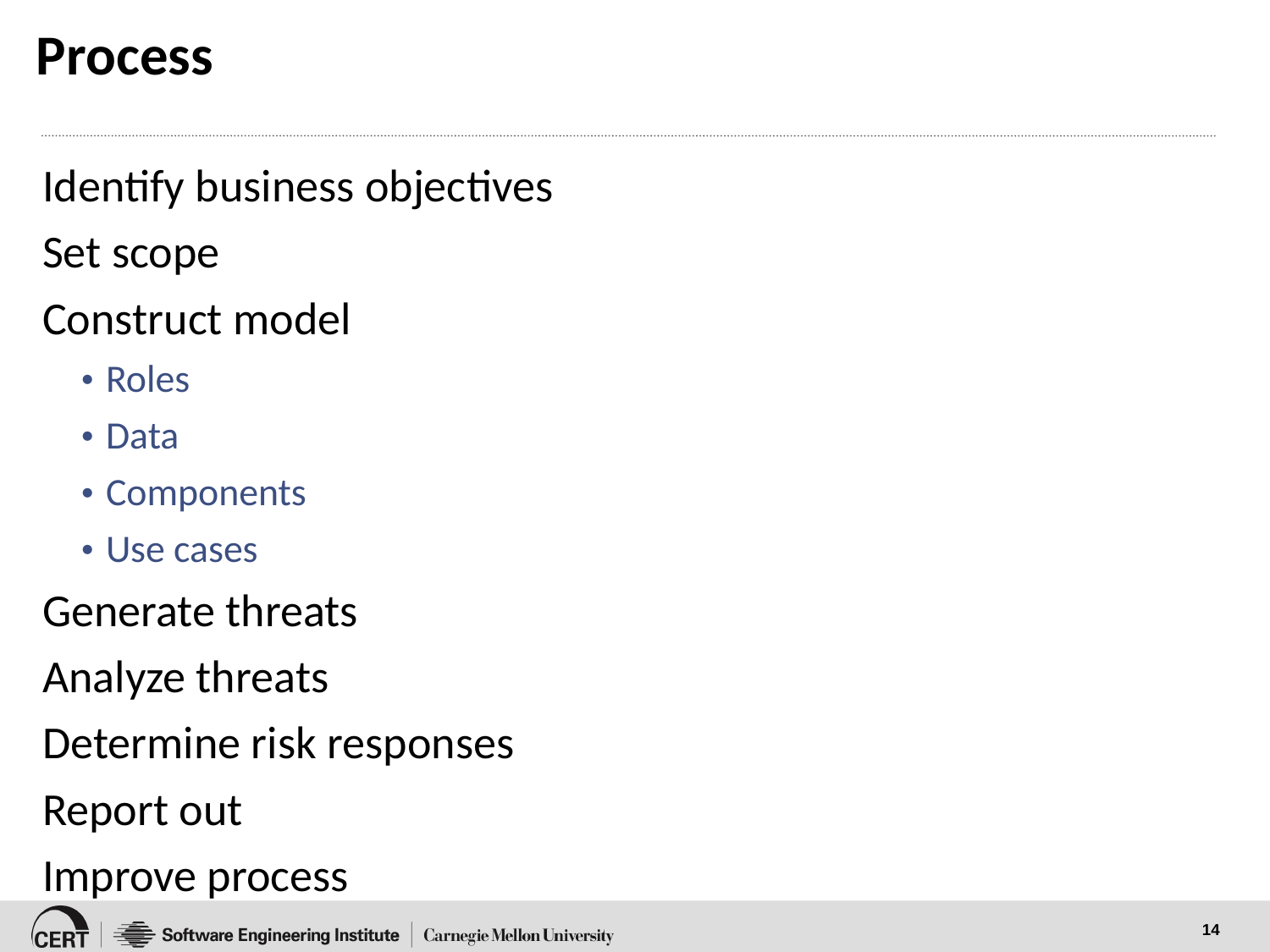

# Process
Identify business objectives
Set scope
Construct model
Roles
Data
Components
Use cases
Generate threats
Analyze threats
Determine risk responses
Report out
Improve process